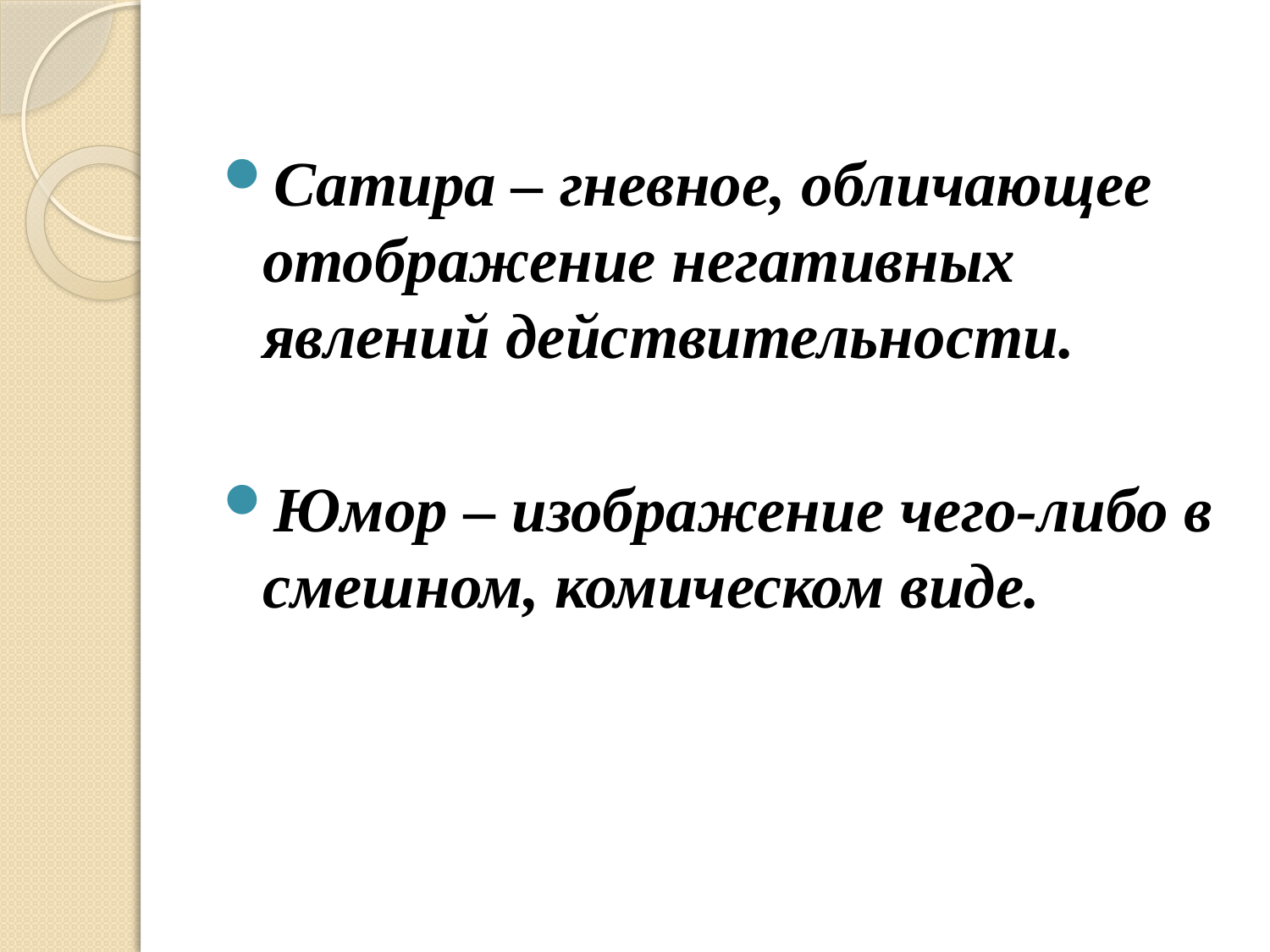

#
сатира – гневное, обличающее отображение негативных явлений действительности.

Юмор – изображение чего-либо в смешном, комическом виде.